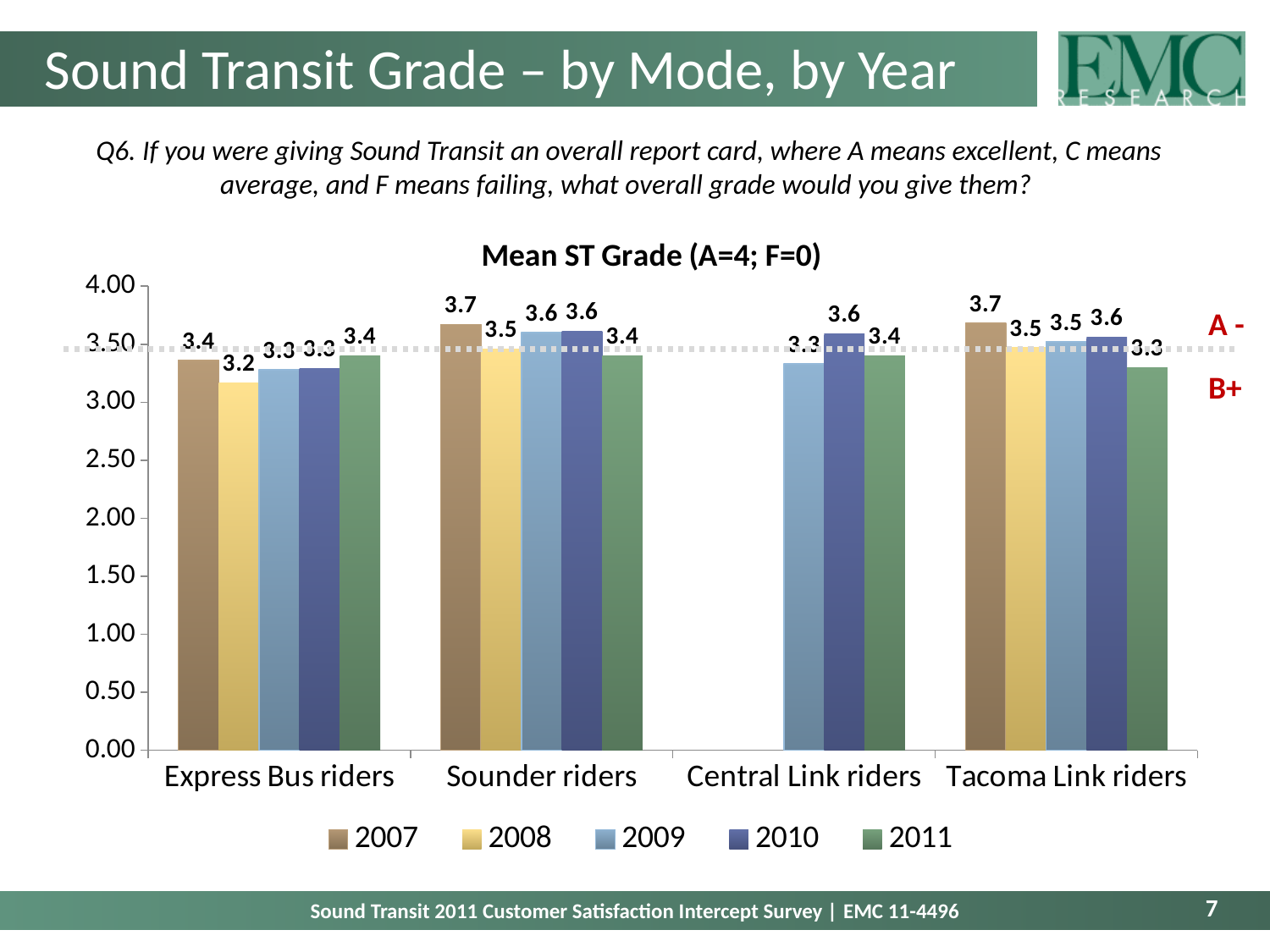

# Sound Transit Grade – by Mode, by Year
Q6. If you were giving Sound Transit an overall report card, where A means excellent, C means average, and F means failing, what overall grade would you give them?

### Chart: Mean ST Grade (A=4; F=0)

| Category | 2007 | 2008 | 2009 | 2010 | 2011 |
|---|---|---|---|---|---|
| Express Bus riders | 3.36 | 3.17 | 3.28 | 3.29 | 3.4 |
| Sounder riders | 3.67 | 3.46 | 3.6 | 3.61 | 3.4 |
| Central Link riders | None | None | 3.33 | 3.59 | 3.4 |
| Tacoma Link riders | 3.68 | 3.47 | 3.52 | 3.56 | 3.3 |
A -
B+